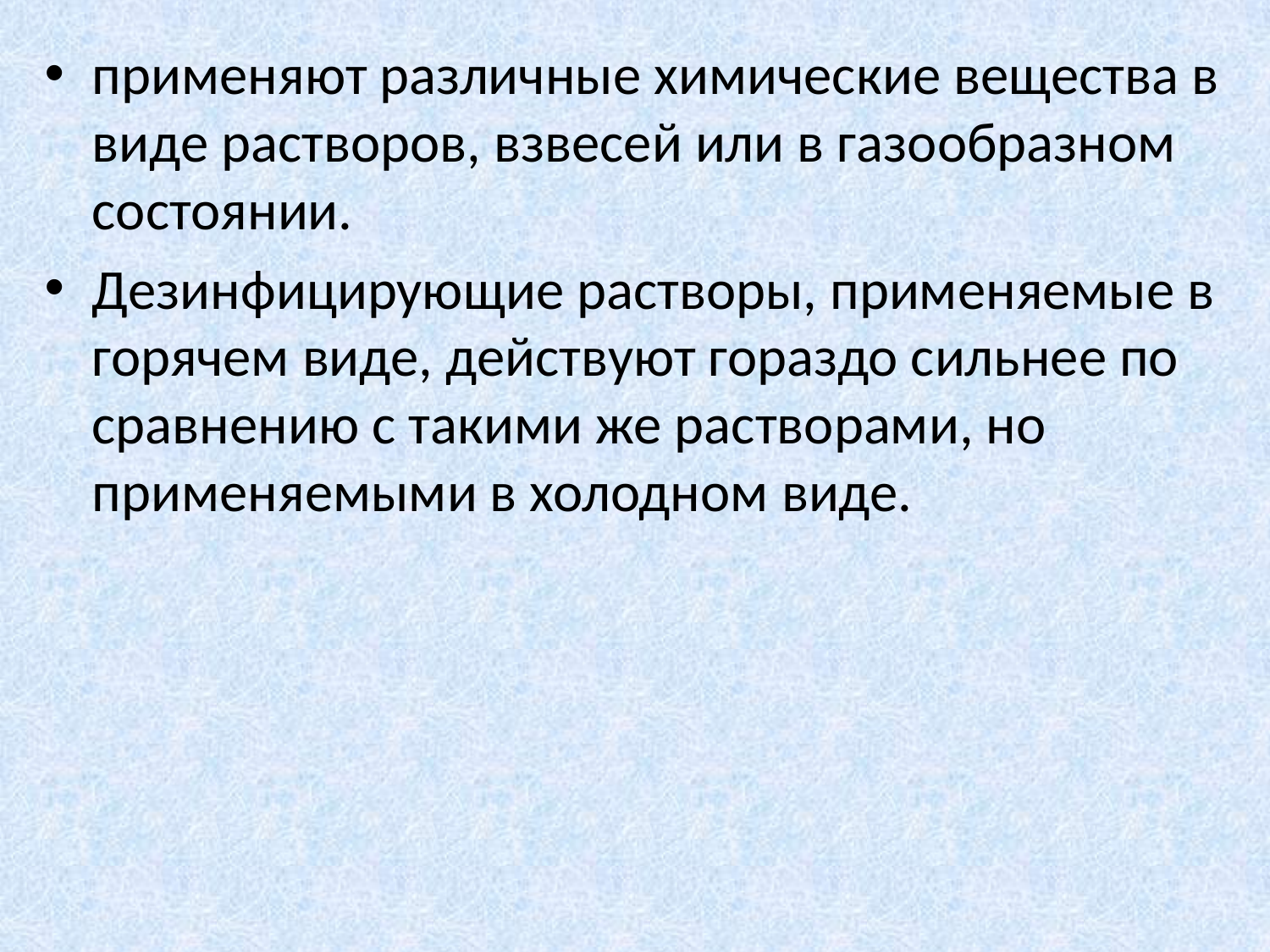

применяют различные химические вещества в виде растворов, взвесей или в газообразном состоянии.
Дезинфицирующие растворы, применяемые в горячем виде, действуют гораздо сильнее по сравнению с такими же растворами, но применяемыми в холодном виде.